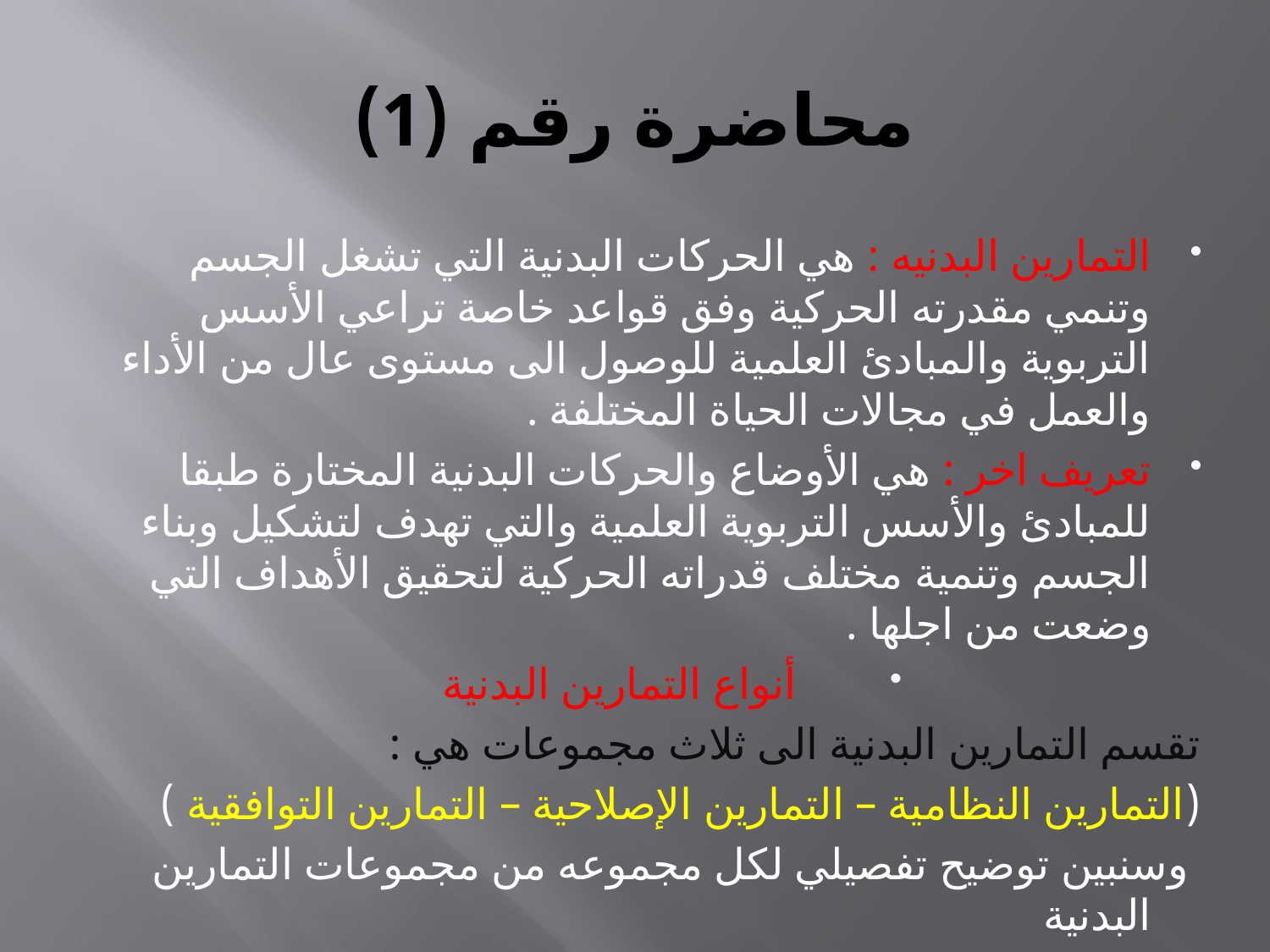

# محاضرة رقم (1)
التمارين البدنيه : هي الحركات البدنية التي تشغل الجسم وتنمي مقدرته الحركية وفق قواعد خاصة تراعي الأسس التربوية والمبادئ العلمية للوصول الى مستوى عال من الأداء والعمل في مجالات الحياة المختلفة .
تعريف اخر : هي الأوضاع والحركات البدنية المختارة طبقا للمبادئ والأسس التربوية العلمية والتي تهدف لتشكيل وبناء الجسم وتنمية مختلف قدراته الحركية لتحقيق الأهداف التي وضعت من اجلها .
أنواع التمارين البدنية
تقسم التمارين البدنية الى ثلاث مجموعات هي :
(التمارين النظامية – التمارين الإصلاحية – التمارين التوافقية )
 وسنبين توضيح تفصيلي لكل مجموعه من مجموعات التمارين البدنية